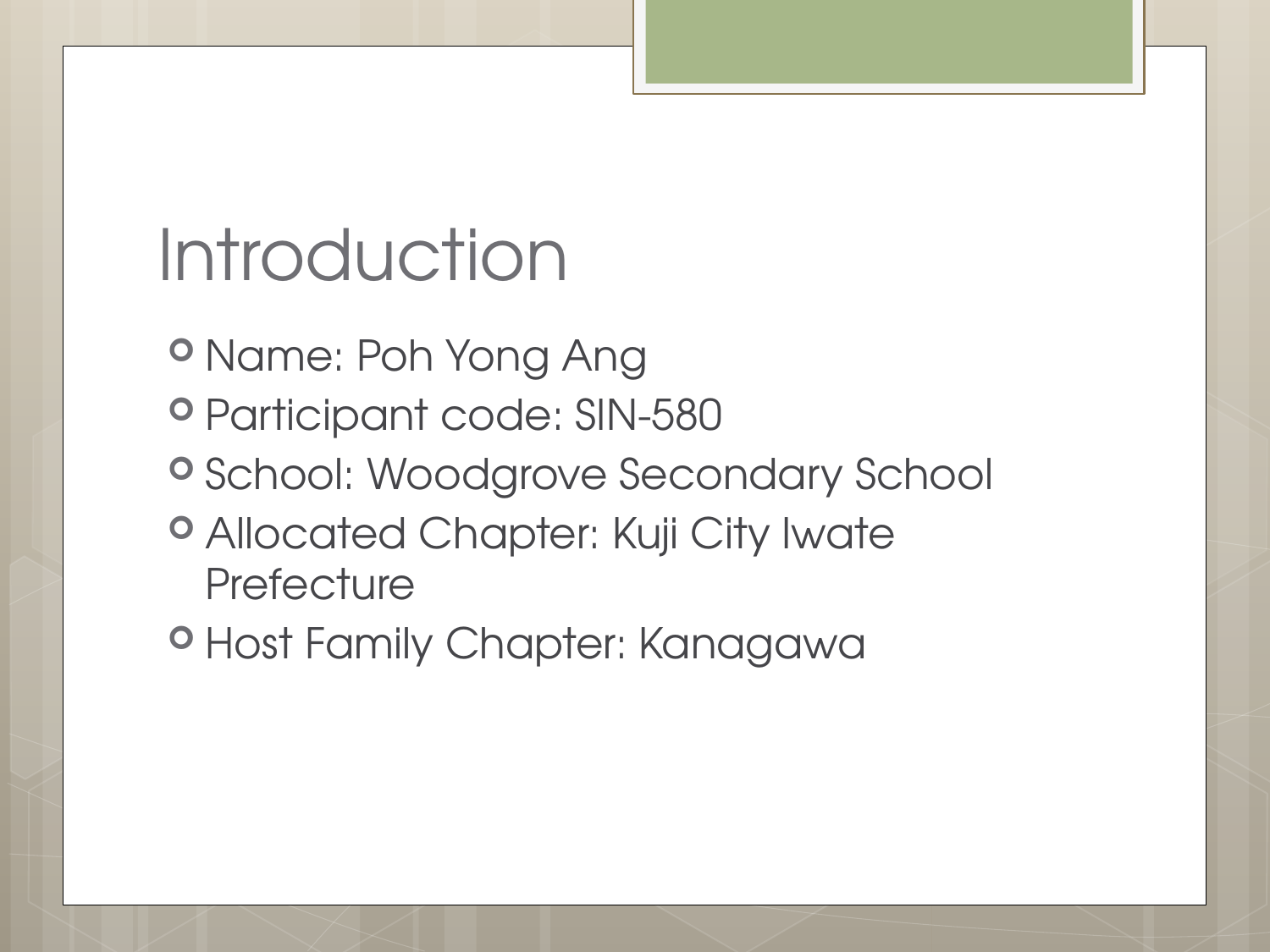

# Introduction
Name: Poh Yong Ang
Participant code: SIN-580
School: Woodgrove Secondary School
Allocated Chapter: Kuji City Iwate Prefecture
Host Family Chapter: Kanagawa